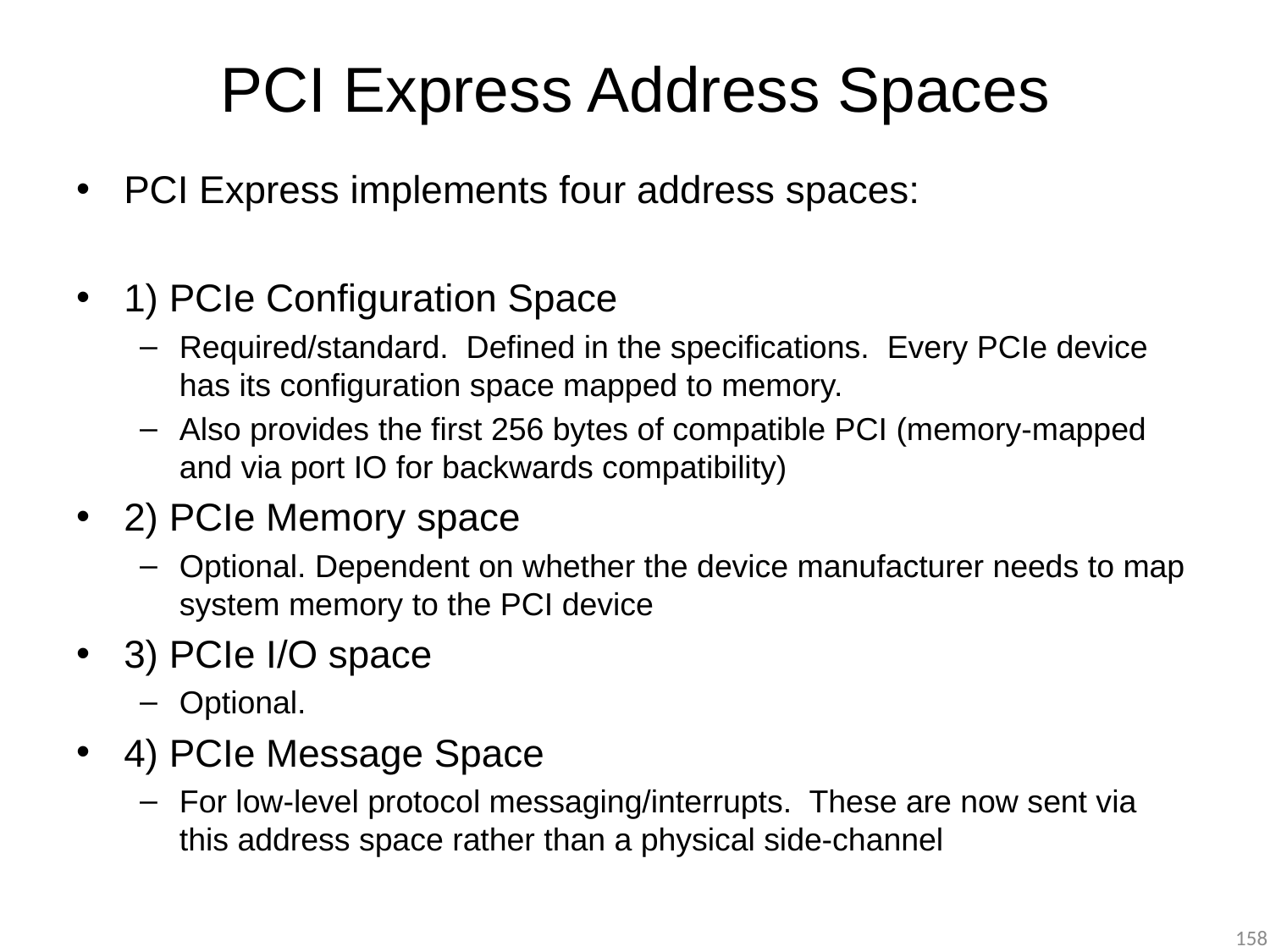

# PCI Express Address Spaces
PCI Express implements four address spaces:

1) PCIe Configuration Space
Required/standard.  Defined in the specifications.  Every PCIe device has its configuration space mapped to memory.
Also provides the first 256 bytes of compatible PCI (memory-mapped and via port IO for backwards compatibility)
2) PCIe Memory space
Optional. Dependent on whether the device manufacturer needs to map system memory to the PCI device
3) PCIe I/O space
Optional.
4) PCIe Message Space
For low-level protocol messaging/interrupts.  These are now sent via this address space rather than a physical side-channel
158